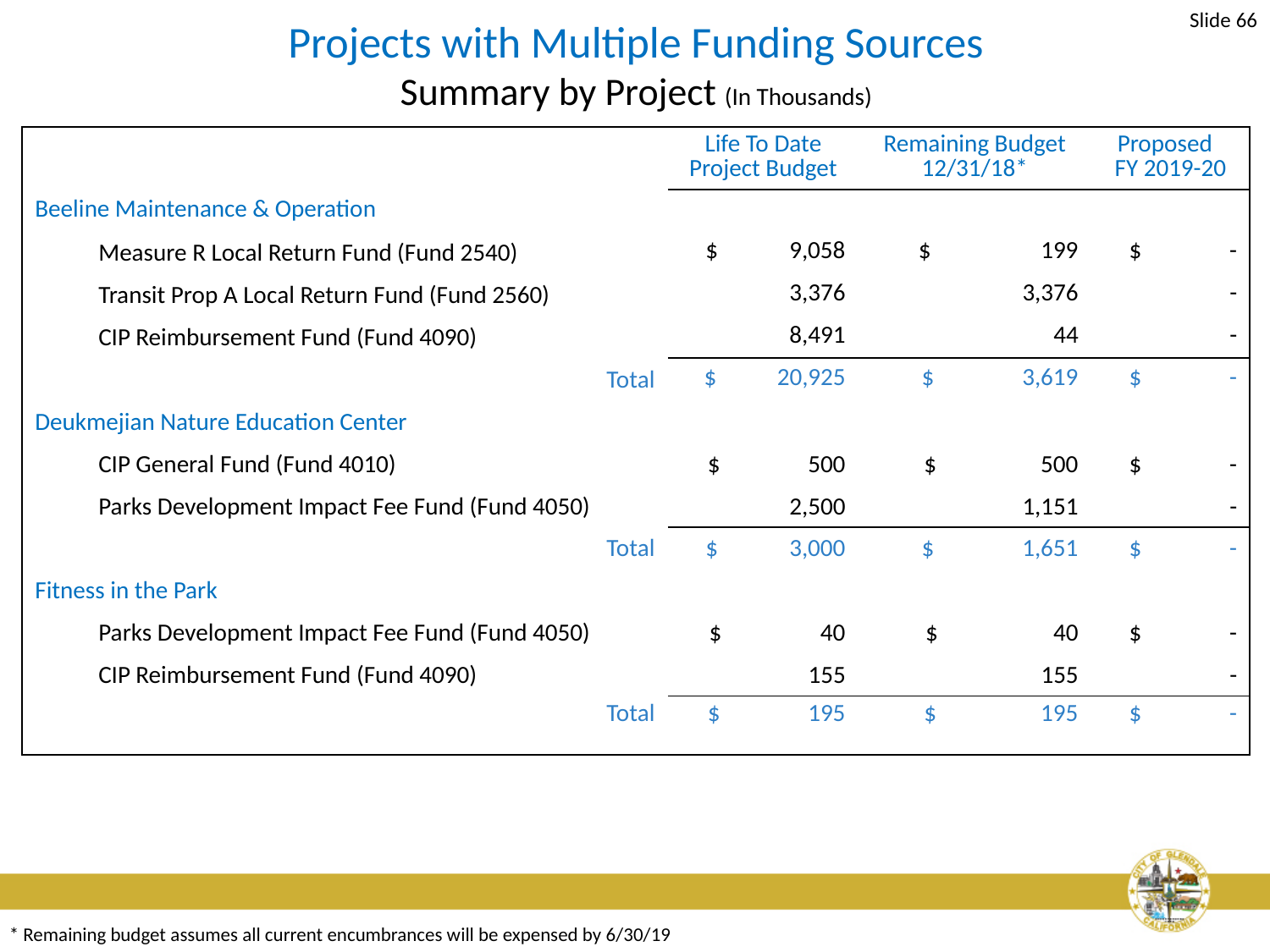

Slide 66
Projects with Multiple Funding Sources
Summary by Project (In Thousands)
|  | Life To Date Project Budget | Remaining Budget 12/31/18\* | Proposed FY 2019-20 |
| --- | --- | --- | --- |
| Beeline Maintenance & Operation |  |  |  |
| Measure R Local Return Fund (Fund 2540) | $ 9,058 | $ 199 | $ - |
| Transit Prop A Local Return Fund (Fund 2560) | 3,376 | 3,376 | - |
| CIP Reimbursement Fund (Fund 4090) | 8,491 | 44 | - |
| Total | $ 20,925 | $ 3,619 | $ - |
| Deukmejian Nature Education Center |  |  |  |
| CIP General Fund (Fund 4010) | $ 500 | $ 500 | $ - |
| Parks Development Impact Fee Fund (Fund 4050) | 2,500 | 1,151 | - |
| Total | $ 3,000 | $ 1,651 | $ - |
| Fitness in the Park |  |  |  |
| Parks Development Impact Fee Fund (Fund 4050) | $ 40 | $ 40 | $ - |
| CIP Reimbursement Fund (Fund 4090) | 155 | 155 | - |
| Total | $ 195 | $ 195 | $ - |
|  |  |  |  |
* Remaining budget assumes all current encumbrances will be expensed by 6/30/19